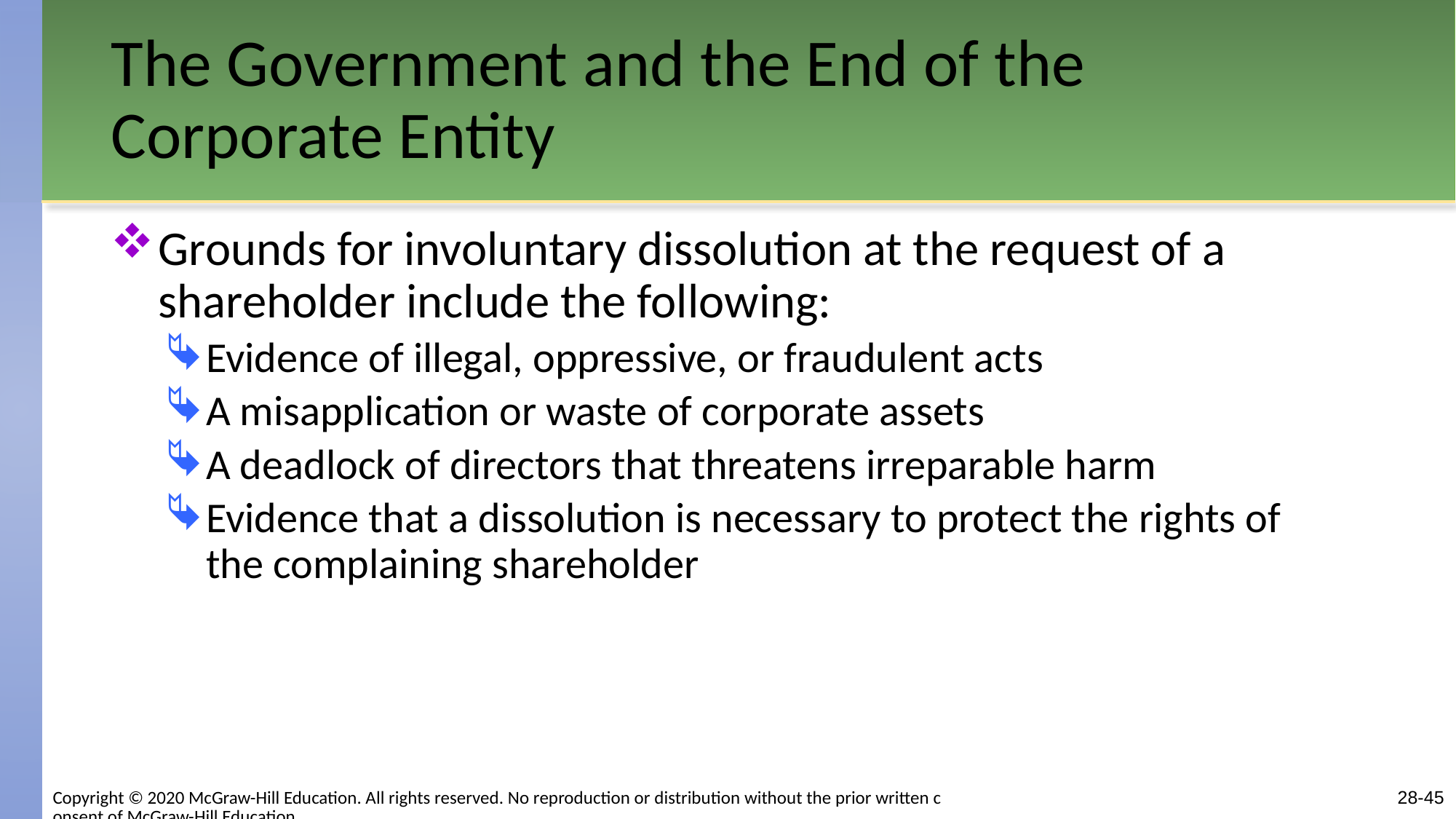

# The Government and the End of the Corporate Entity
Grounds for involuntary dissolution at the request of a shareholder include the following:
Evidence of illegal, oppressive, or fraudulent acts
A misapplication or waste of corporate assets
A deadlock of directors that threatens irreparable harm
Evidence that a dissolution is necessary to protect the rights of the complaining shareholder
28-45
Copyright © 2020 McGraw-Hill Education. All rights reserved. No reproduction or distribution without the prior written consent of McGraw-Hill Education.